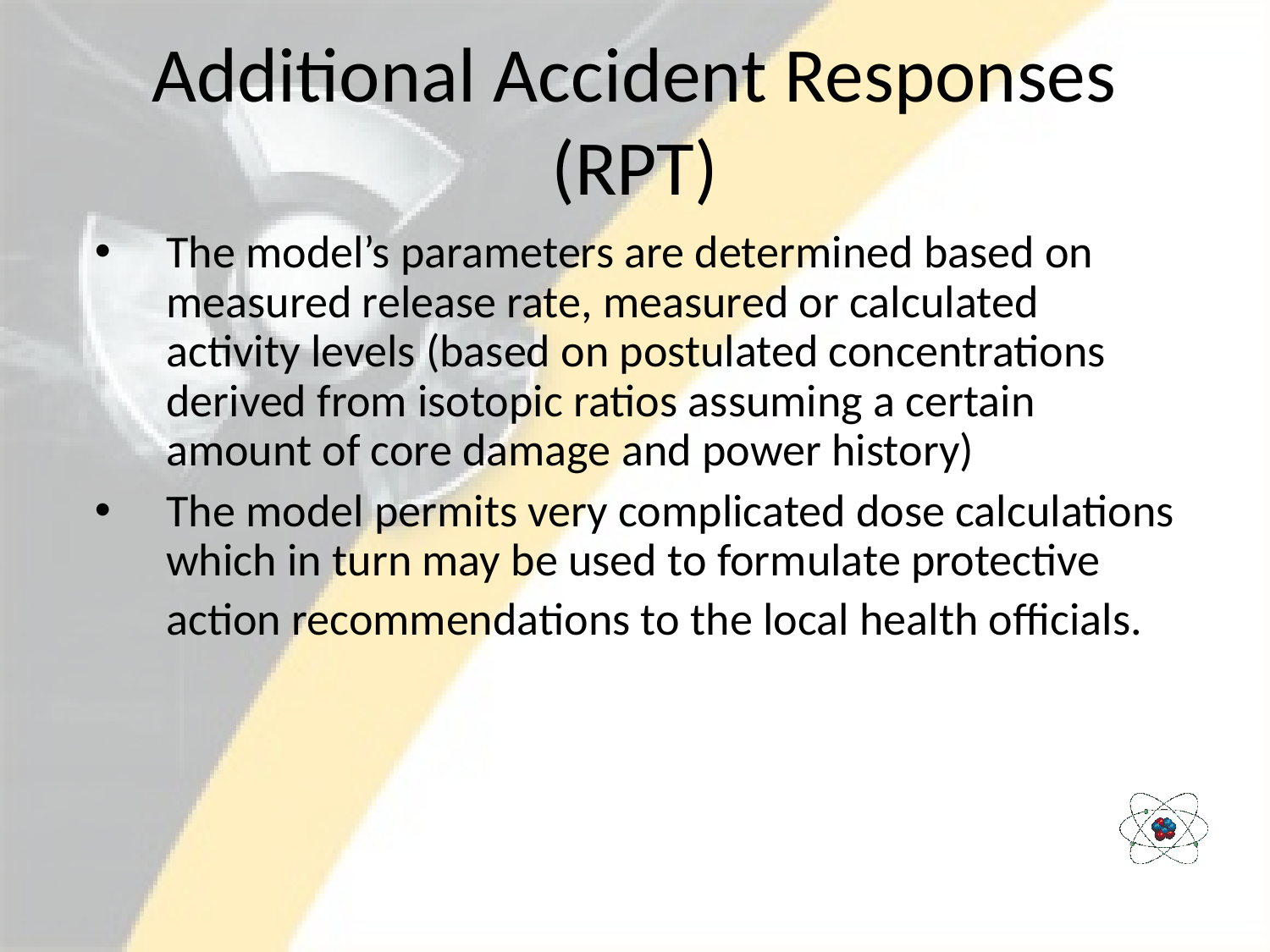

# Additional Accident Responses (RPT)
The model’s parameters are determined based on measured release rate, measured or calculated activity levels (based on postulated concentrations derived from isotopic ratios assuming a certain amount of core damage and power history)
The model permits very complicated dose calculations which in turn may be used to formulate protective action recommendations to the local health officials.